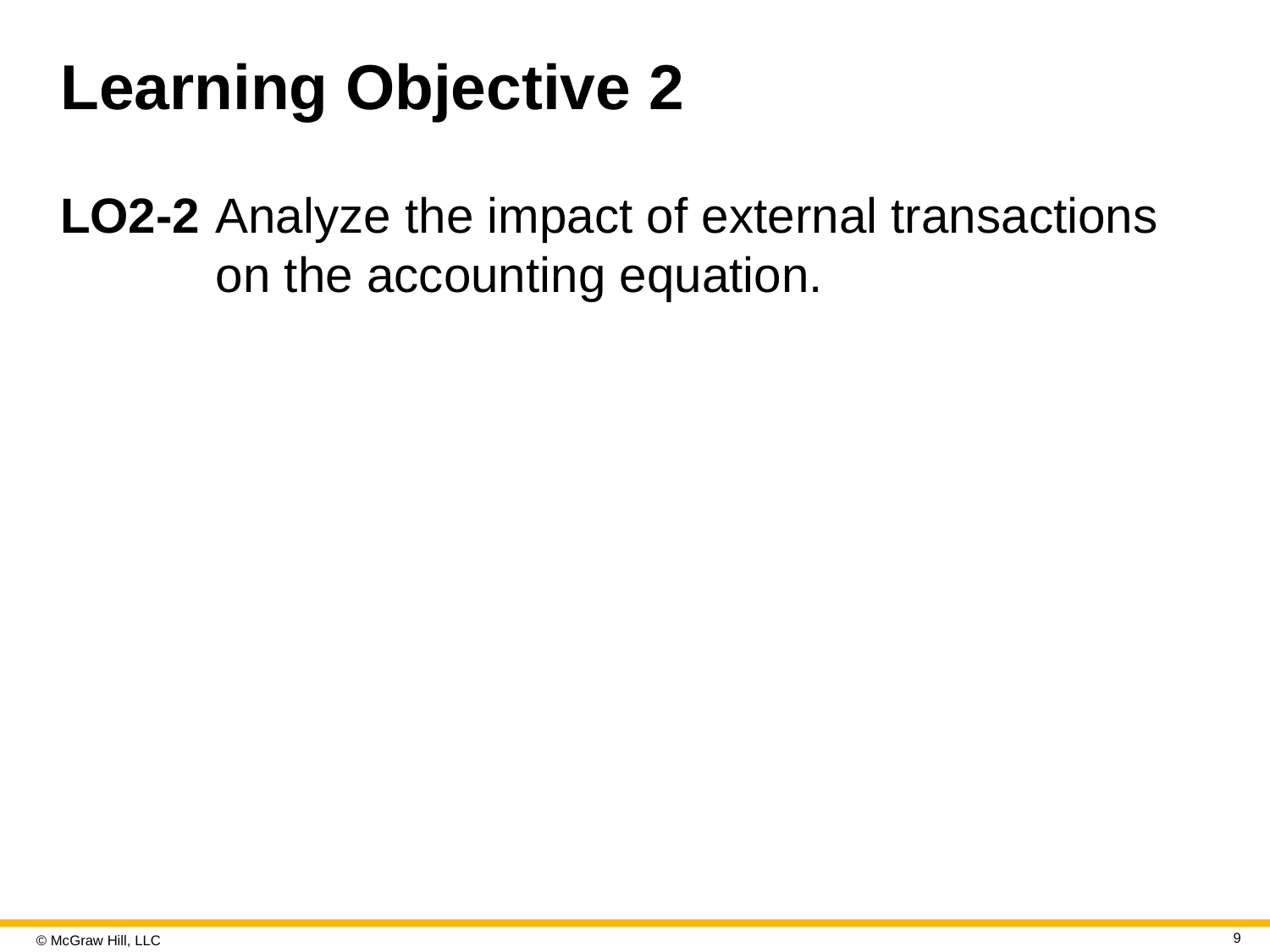

# Learning Objective 2
LO2-2	Analyze the impact of external transactions on the accounting equation.
9